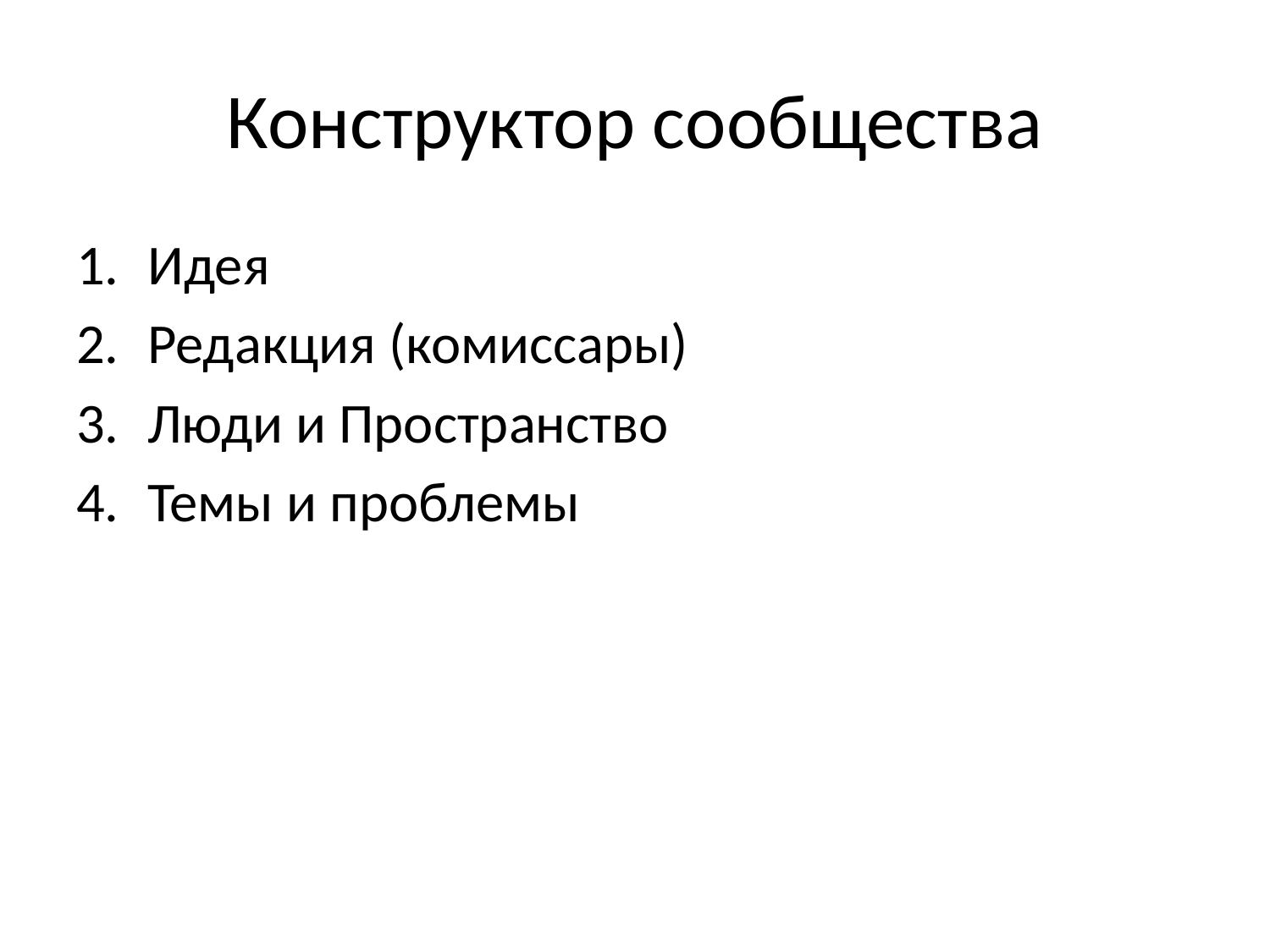

# Конструктор сообщества
Идея
Редакция (комиссары)
Люди и Пространство
Темы и проблемы